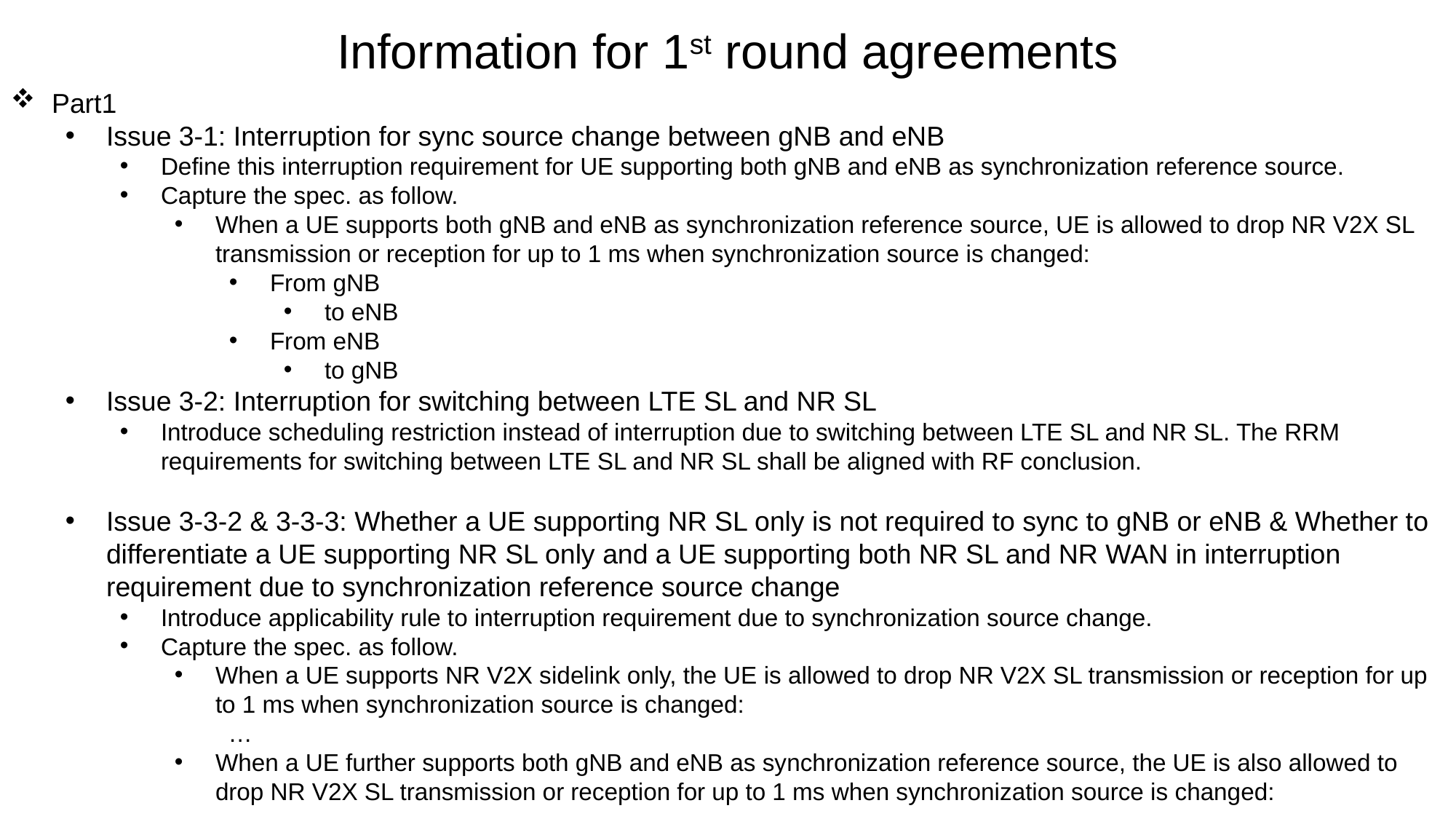

Information for 1st round agreements
Part1
Issue 3-1: Interruption for sync source change between gNB and eNB
Define this interruption requirement for UE supporting both gNB and eNB as synchronization reference source.
Capture the spec. as follow.
When a UE supports both gNB and eNB as synchronization reference source, UE is allowed to drop NR V2X SL transmission or reception for up to 1 ms when synchronization source is changed:
From gNB
to eNB
From eNB
to gNB
Issue 3-2: Interruption for switching between LTE SL and NR SL
Introduce scheduling restriction instead of interruption due to switching between LTE SL and NR SL. The RRM requirements for switching between LTE SL and NR SL shall be aligned with RF conclusion.

Issue 3-3-2 & 3-3-3: Whether a UE supporting NR SL only is not required to sync to gNB or eNB & Whether to differentiate a UE supporting NR SL only and a UE supporting both NR SL and NR WAN in interruption requirement due to synchronization reference source change
Introduce applicability rule to interruption requirement due to synchronization source change.
Capture the spec. as follow.
When a UE supports NR V2X sidelink only, the UE is allowed to drop NR V2X SL transmission or reception for up to 1 ms when synchronization source is changed:
        …
When a UE further supports both gNB and eNB as synchronization reference source, the UE is also allowed to drop NR V2X SL transmission or reception for up to 1 ms when synchronization source is changed:
       …